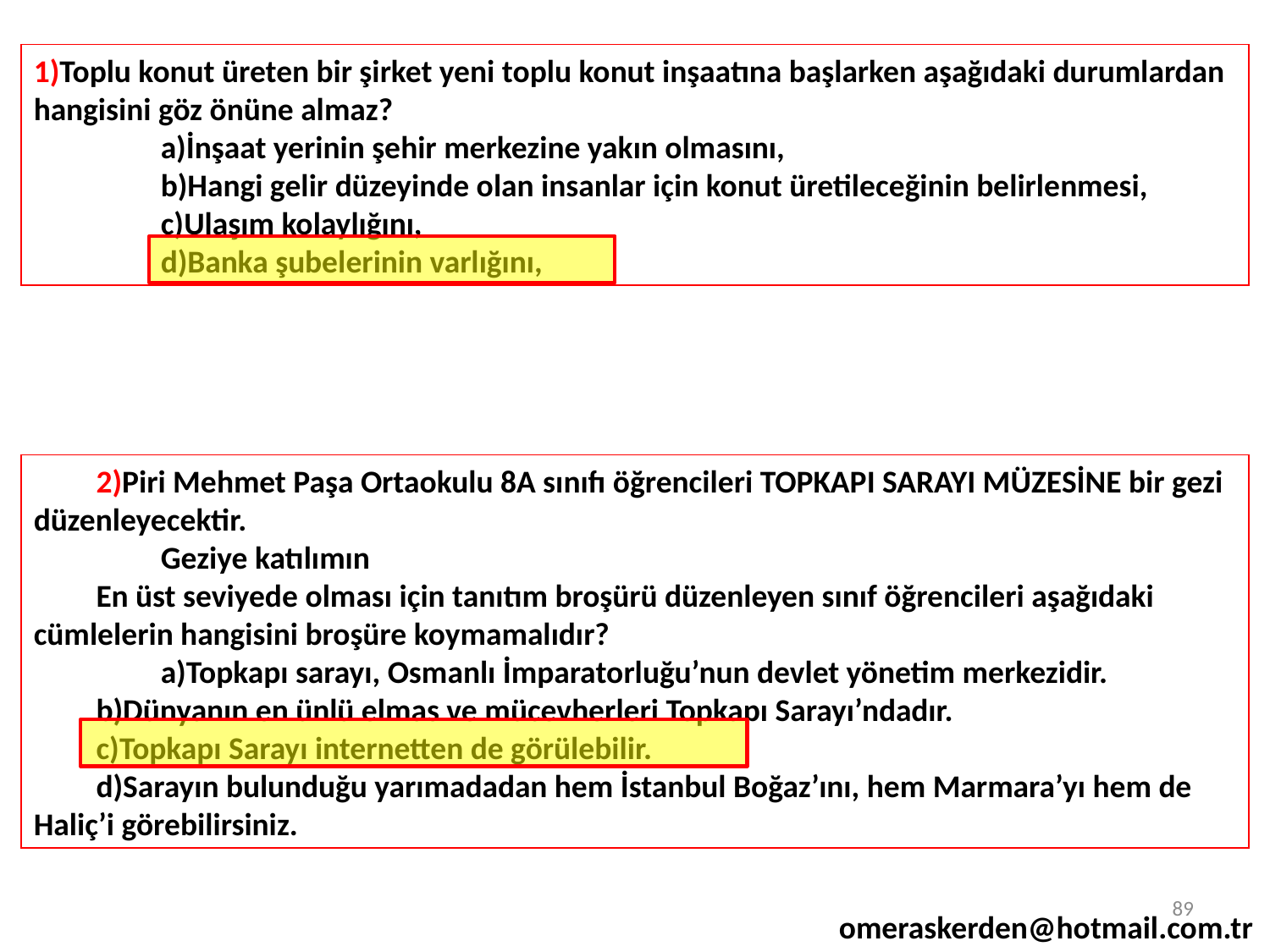

1)Toplu konut üreten bir şirket yeni toplu konut inşaatına başlarken aşağıdaki durumlardan hangisini göz önüne almaz?
	a)İnşaat yerinin şehir merkezine yakın olmasını,
	b)Hangi gelir düzeyinde olan insanlar için konut üretileceğinin belirlenmesi,
	c)Ulaşım kolaylığını,
	d)Banka şubelerinin varlığını,

2)Piri Mehmet Paşa Ortaokulu 8A sınıfı öğrencileri TOPKAPI SARAYI MÜZESİNE bir gezi düzenleyecektir.
	Geziye katılımın
En üst seviyede olması için tanıtım broşürü düzenleyen sınıf öğrencileri aşağıdaki cümlelerin hangisini broşüre koymamalıdır?
	a)Topkapı sarayı, Osmanlı İmparatorluğu’nun devlet yönetim merkezidir.
b)Dünyanın en ünlü elmas ve mücevherleri Topkapı Sarayı’ndadır.
c)Topkapı Sarayı internetten de görülebilir.
d)Sarayın bulunduğu yarımadadan hem İstanbul Boğaz’ını, hem Marmara’yı hem de Haliç’i görebilirsiniz.

89
omeraskerden@hotmail.com.tr